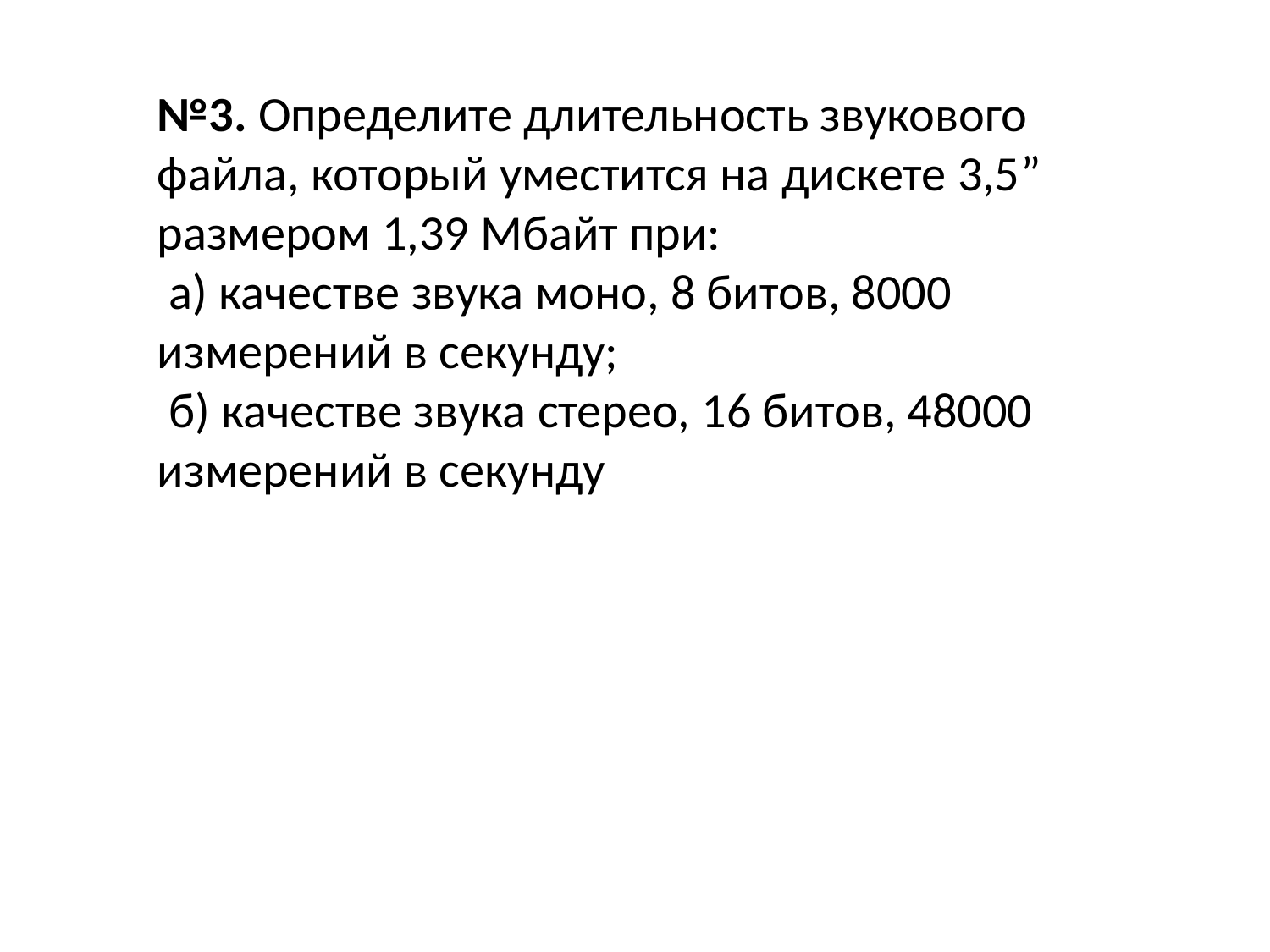

№3. Определите длительность звукового файла, который уместится на дискете 3,5” размером 1,39 Мбайт при:
 а) качестве звука моно, 8 битов, 8000 измерений в секунду;
 б) качестве звука стерео, 16 битов, 48000 измерений в секунду